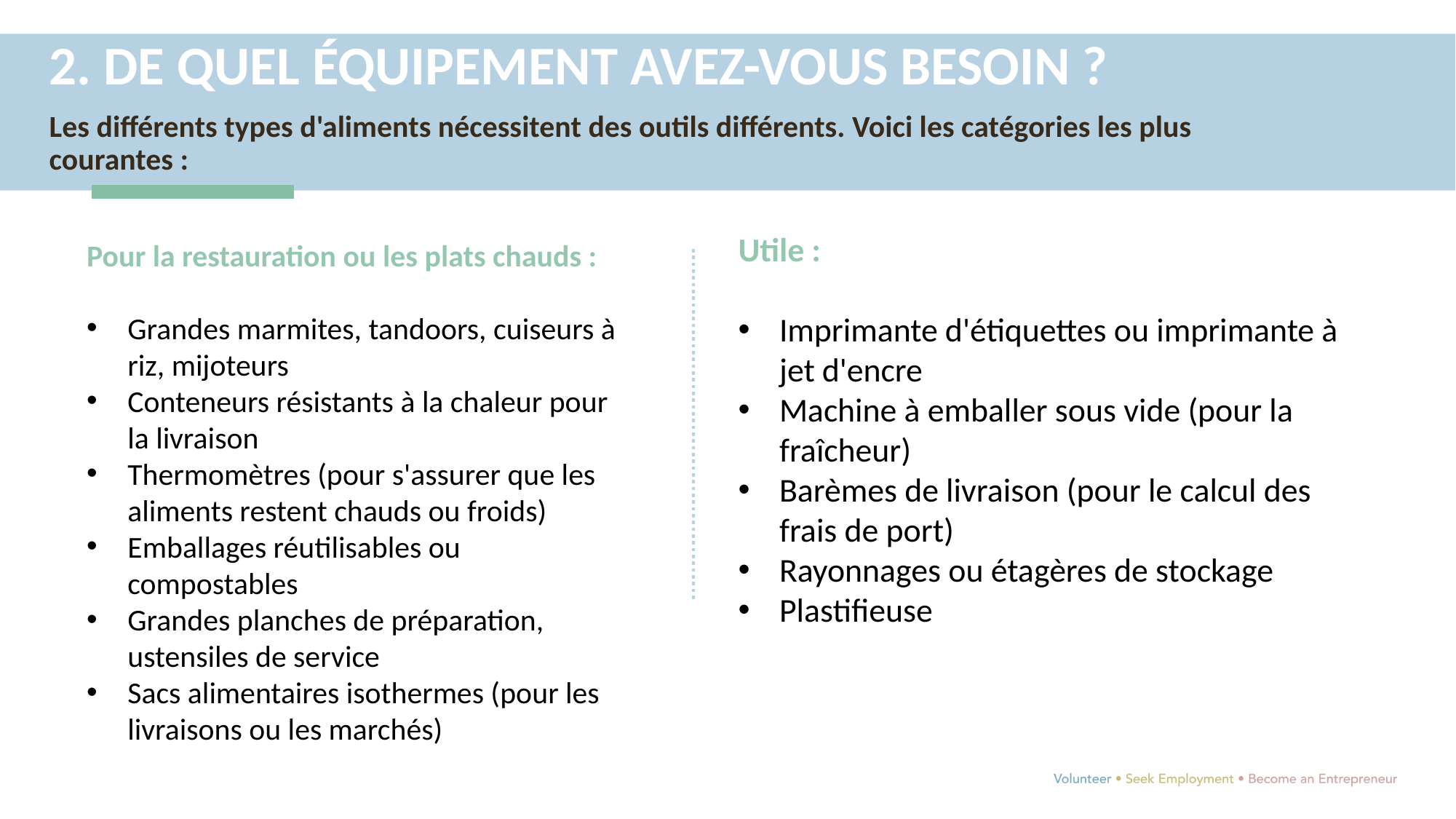

2. DE QUEL ÉQUIPEMENT AVEZ-VOUS BESOIN ?
Les différents types d'aliments nécessitent des outils différents. Voici les catégories les plus courantes :
Utile :

Imprimante d'étiquettes ou imprimante à jet d'encre
Machine à emballer sous vide (pour la fraîcheur)
Barèmes de livraison (pour le calcul des frais de port)
Rayonnages ou étagères de stockage
Plastifieuse

Pour la restauration ou les plats chauds :

Grandes marmites, tandoors, cuiseurs à riz, mijoteurs
Conteneurs résistants à la chaleur pour la livraison
Thermomètres (pour s'assurer que les aliments restent chauds ou froids)
Emballages réutilisables ou compostables
Grandes planches de préparation, ustensiles de service
Sacs alimentaires isothermes (pour les livraisons ou les marchés)